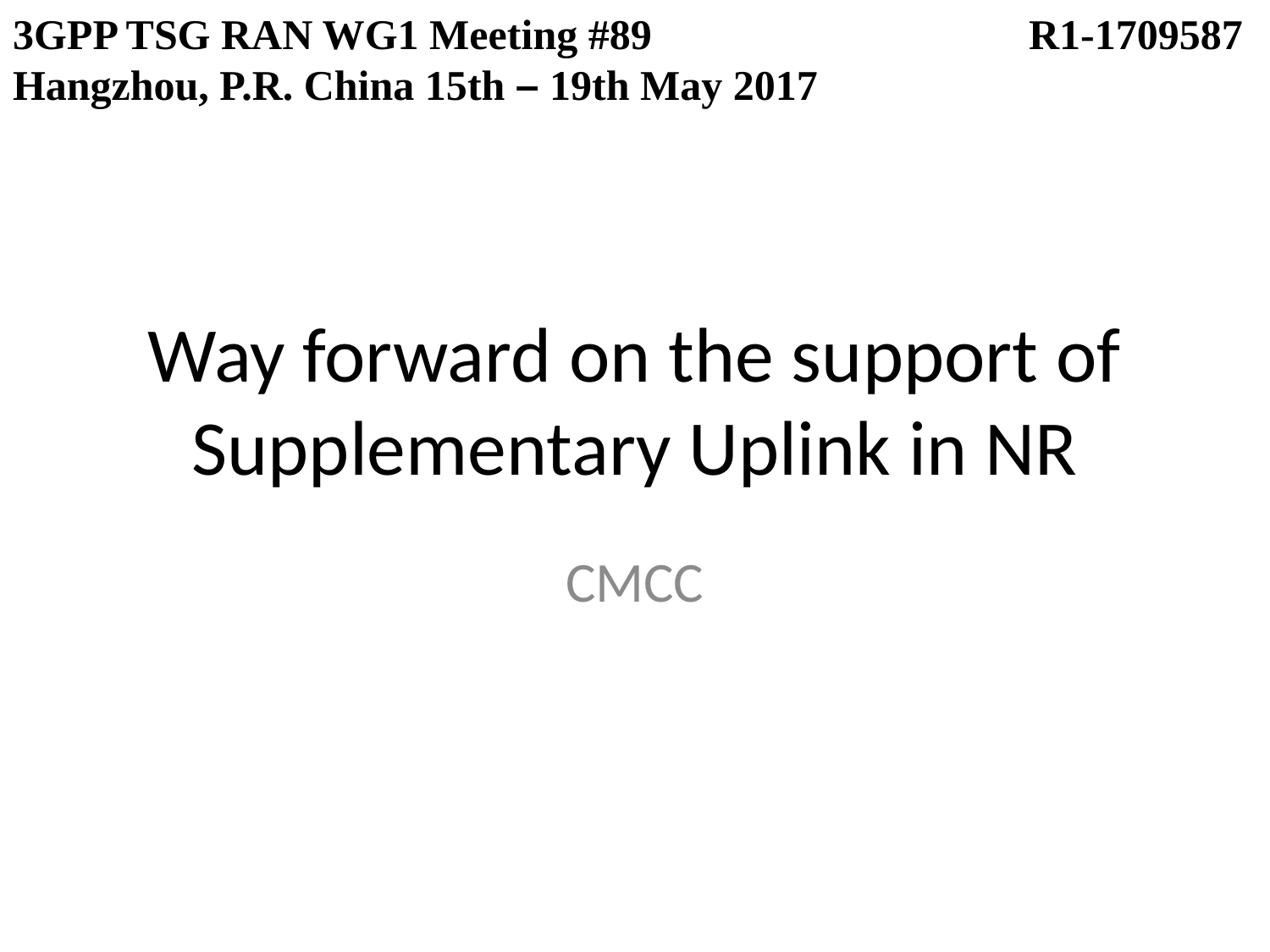

3GPP TSG RAN WG1 Meeting #89       		            R1-1709587
Hangzhou, P.R. China 15th – 19th May 2017
# Way forward on the support of Supplementary Uplink in NR
CMCC